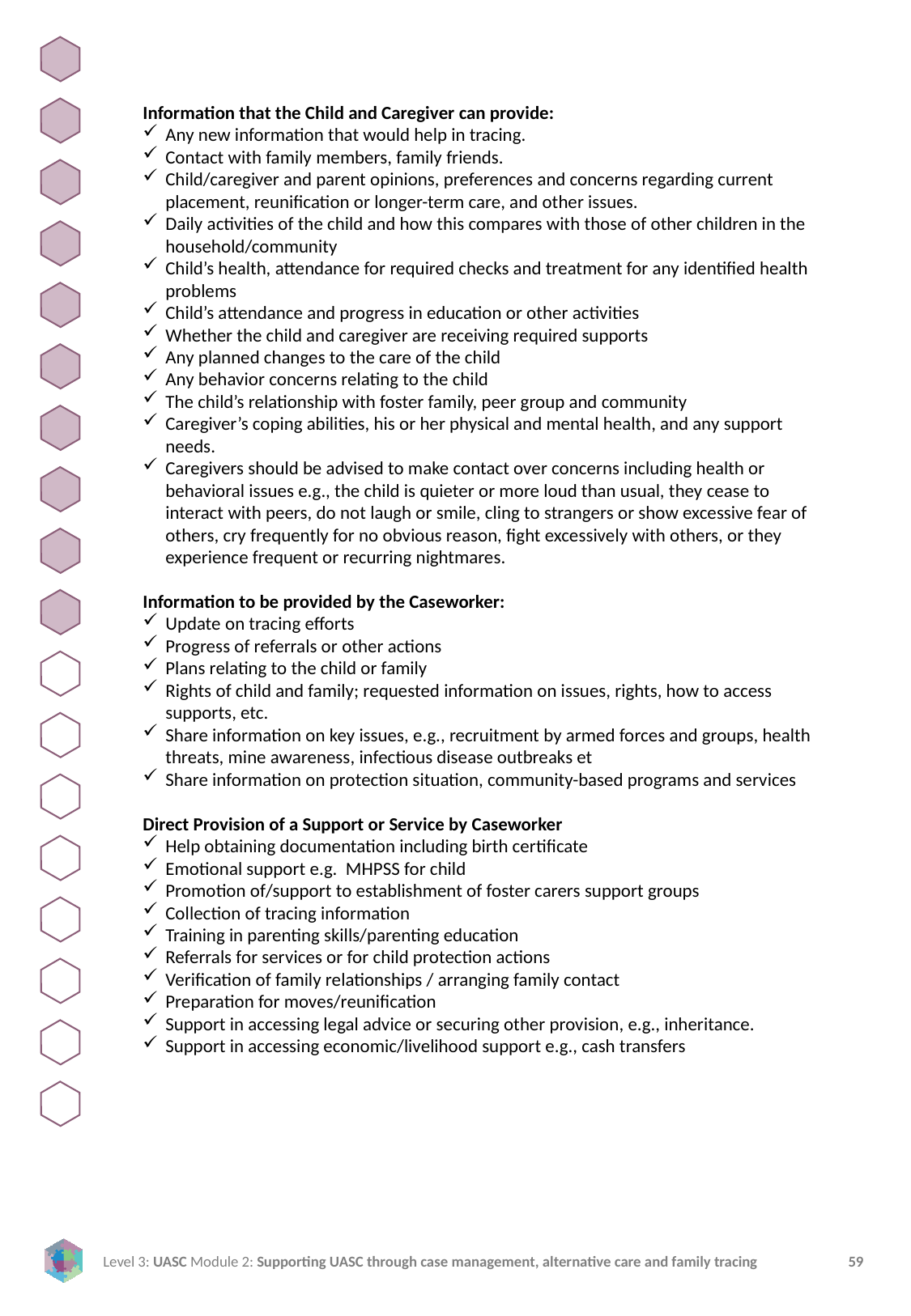

Information that the Child and Caregiver can provide:
Any new information that would help in tracing.
Contact with family members, family friends.
Child/caregiver and parent opinions, preferences and concerns regarding current placement, reunification or longer-term care, and other issues.
Daily activities of the child and how this compares with those of other children in the household/community
Child’s health, attendance for required checks and treatment for any identified health problems
Child’s attendance and progress in education or other activities
Whether the child and caregiver are receiving required supports
Any planned changes to the care of the child
Any behavior concerns relating to the child
The child’s relationship with foster family, peer group and community
Caregiver’s coping abilities, his or her physical and mental health, and any support needs.
Caregivers should be advised to make contact over concerns including health or behavioral issues e.g., the child is quieter or more loud than usual, they cease to interact with peers, do not laugh or smile, cling to strangers or show excessive fear of others, cry frequently for no obvious reason, fight excessively with others, or they experience frequent or recurring nightmares.

Information to be provided by the Caseworker:
Update on tracing efforts
Progress of referrals or other actions
Plans relating to the child or family
Rights of child and family; requested information on issues, rights, how to access supports, etc.
Share information on key issues, e.g., recruitment by armed forces and groups, health threats, mine awareness, infectious disease outbreaks et
Share information on protection situation, community-based programs and services

Direct Provision of a Support or Service by Caseworker
Help obtaining documentation including birth certificate
Emotional support e.g.  MHPSS for child
Promotion of/support to establishment of foster carers support groups
Collection of tracing information
Training in parenting skills/parenting education
Referrals for services or for child protection actions
Verification of family relationships / arranging family contact
Preparation for moves/reunification
Support in accessing legal advice or securing other provision, e.g., inheritance.
Support in accessing economic/livelihood support e.g., cash transfers